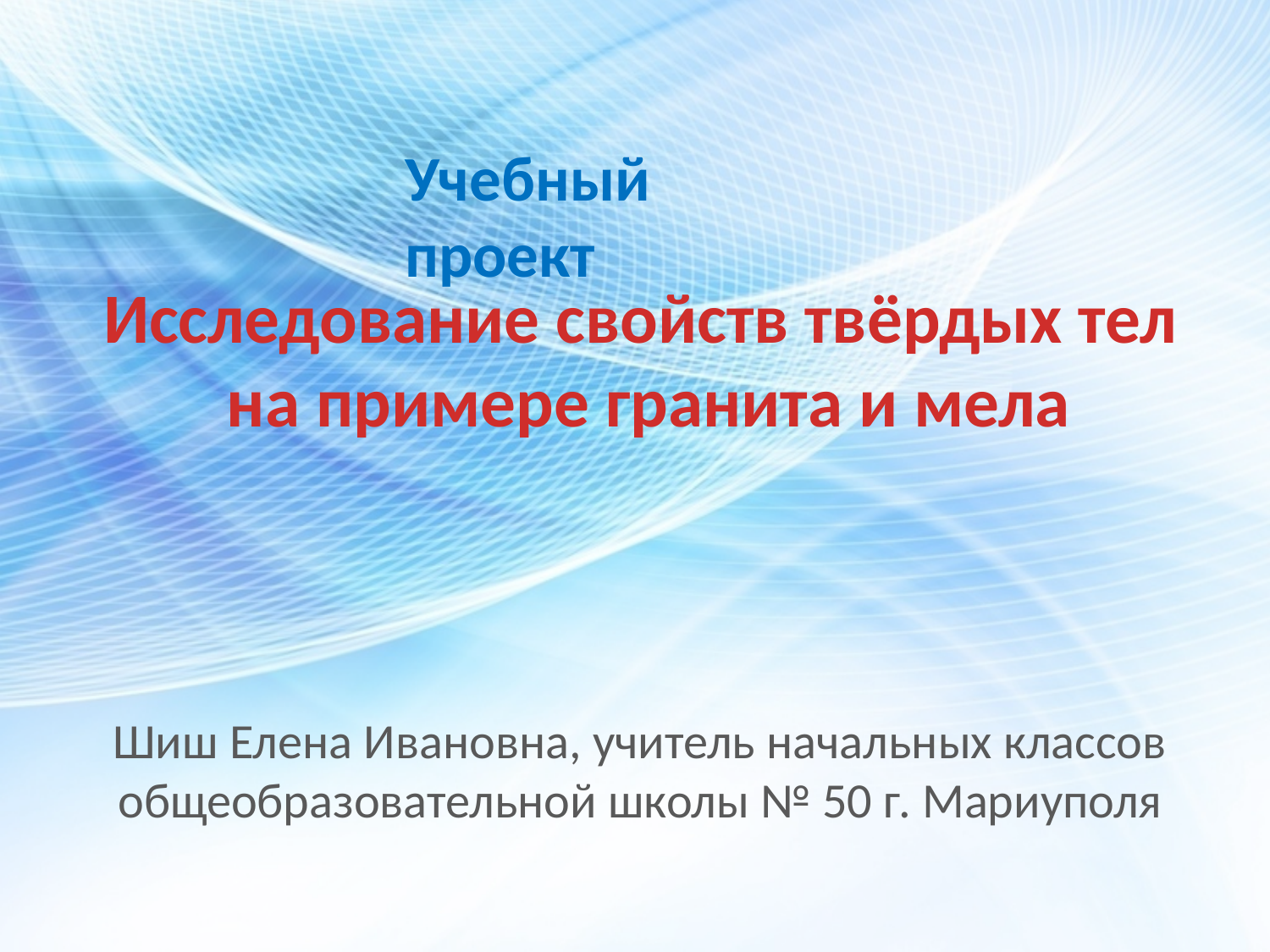

Учебный проект
Исследование свойств твёрдых тел
 на примере гранита и мела
Шиш Елена Ивановна, учитель начальных классов общеобразовательной школы № 50 г. Мариуполя